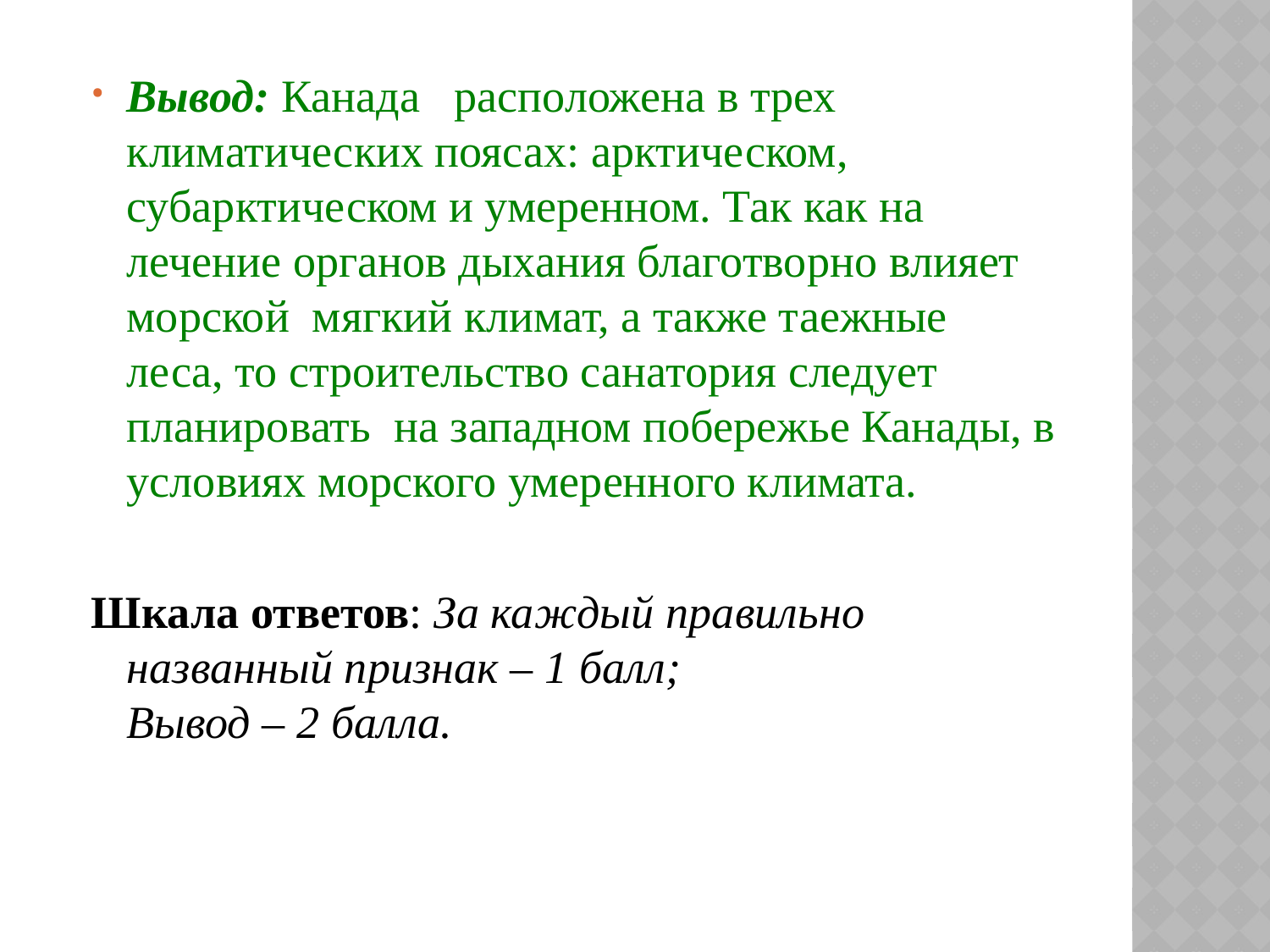

Вывод: Канада   расположена в трех климатических поясах: арктическом, субарктическом и умеренном. Так как на  лечение органов дыхания благотворно влияет  морской  мягкий климат, а также таежные леса, то строительство санатория следует планировать  на западном побережье Канады, в условиях морского умеренного климата.

Шкала ответов: За каждый правильно названный признак – 1 балл;
Вывод – 2 балла.